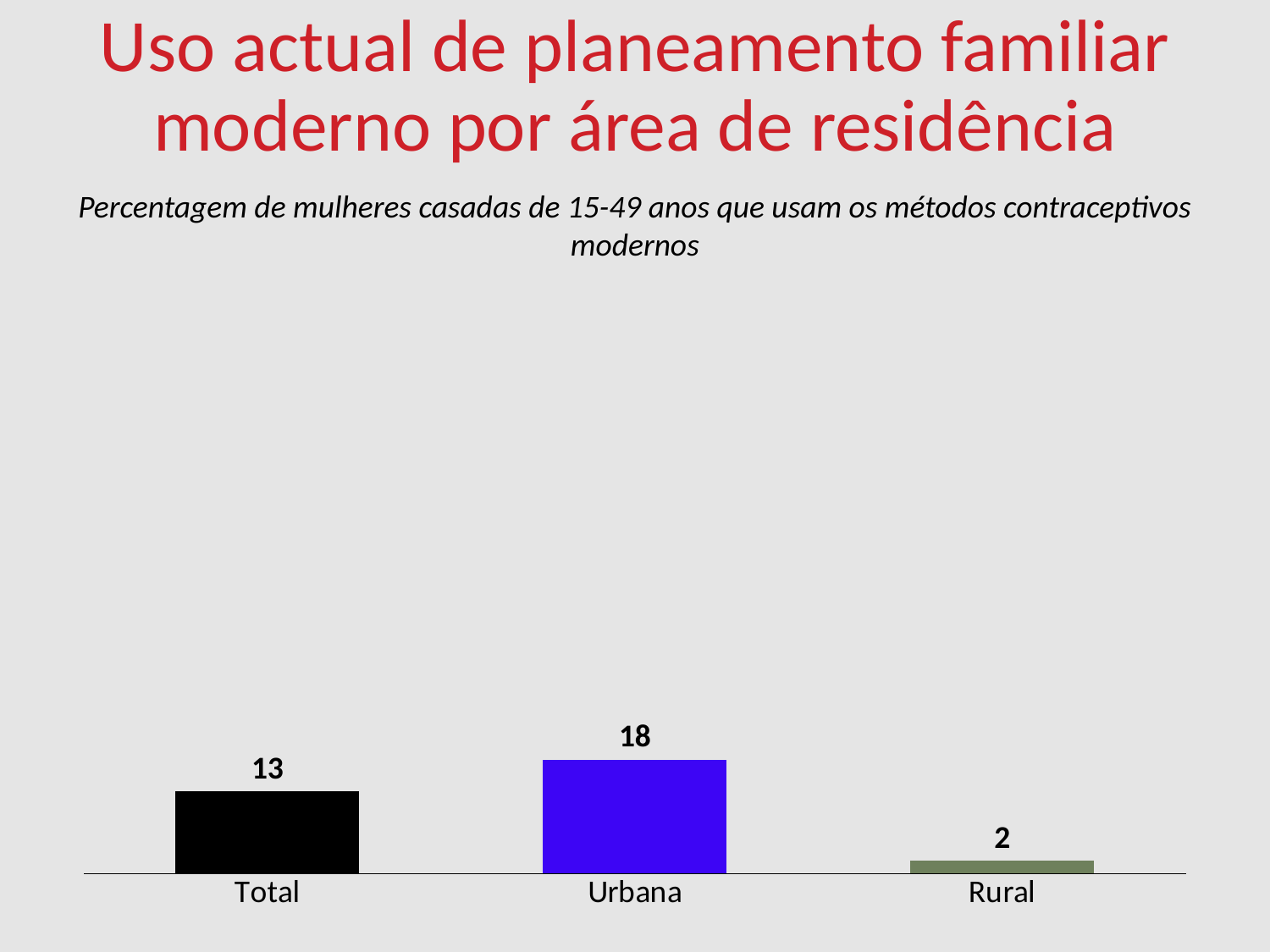

Uso actual de planeamento familiar moderno por área de residência
Percentagem de mulheres casadas de 15-49 anos que usam os métodos contraceptivos modernos

### Chart

| Category | Column1 |
|---|---|
| Total | 13.0 |
| Urbana | 18.0 |
| Rural | 2.0 |